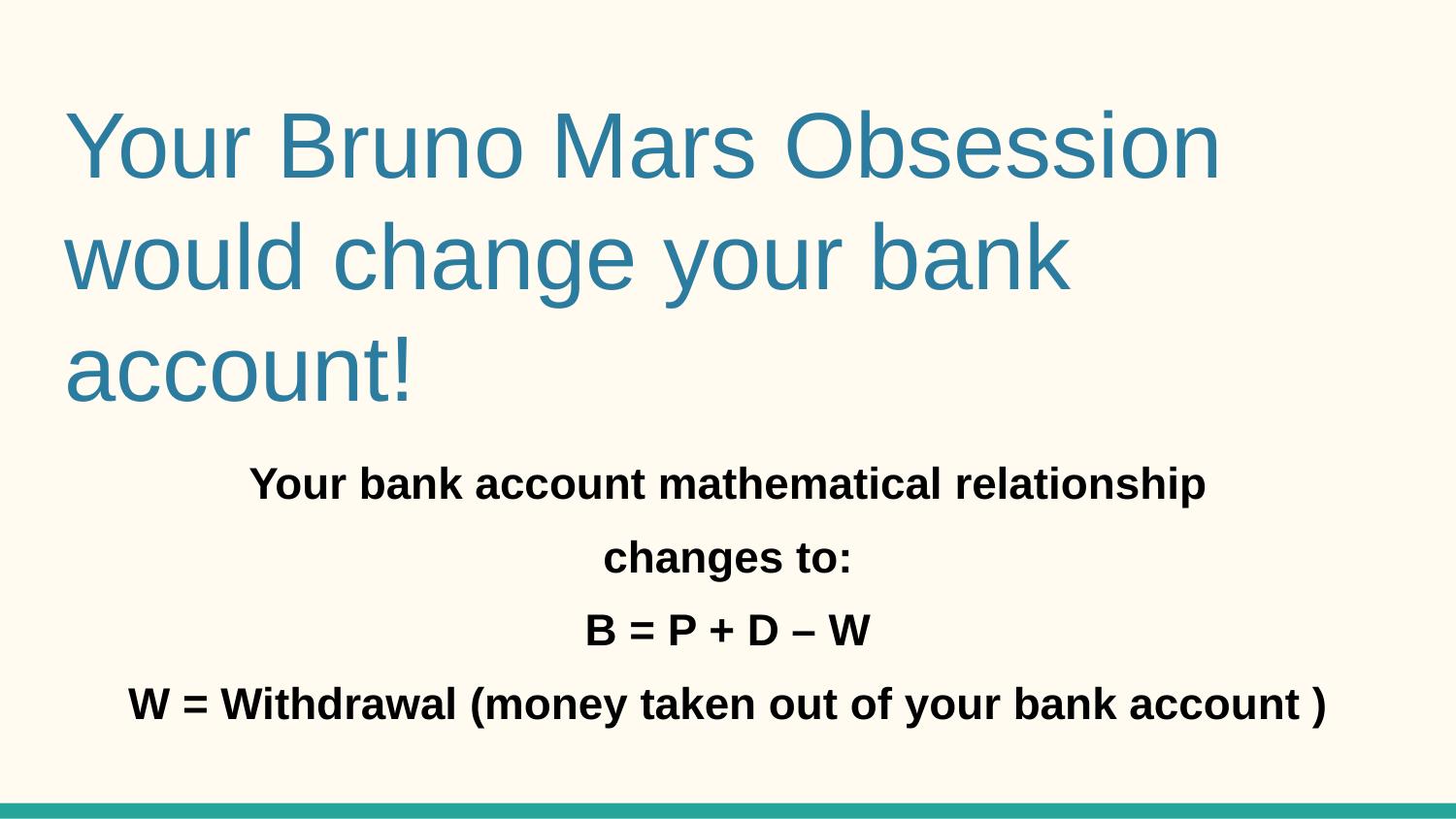

# Your Bruno Mars Obsession would change your bank account!
Your bank account mathematical relationship
changes to:
B = P + D – W
W = Withdrawal (money taken out of your bank account )